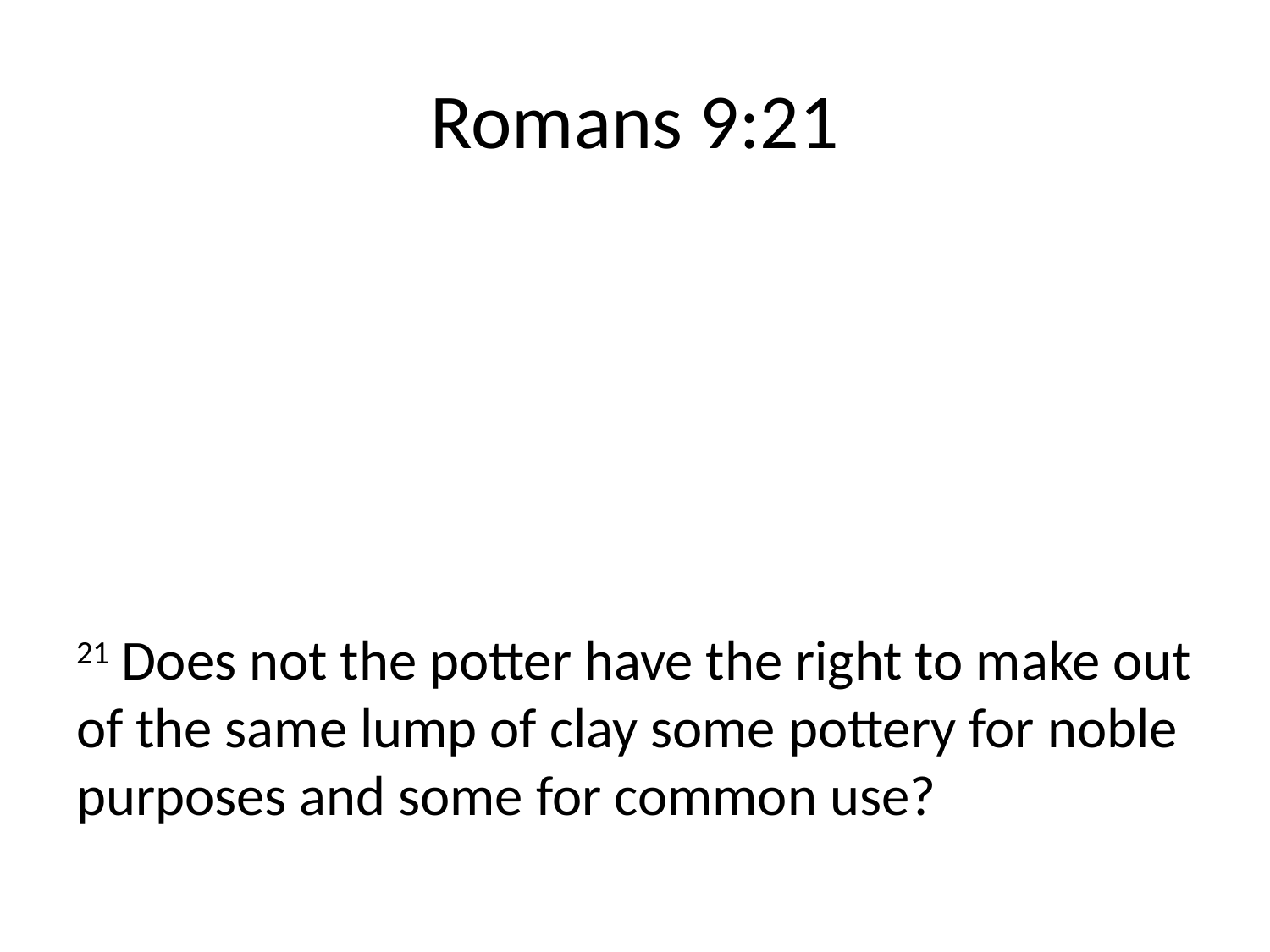

# Romans 9:21

21 Does not the potter have the right to make out of the same lump of clay some pottery for noble purposes and some for common use?